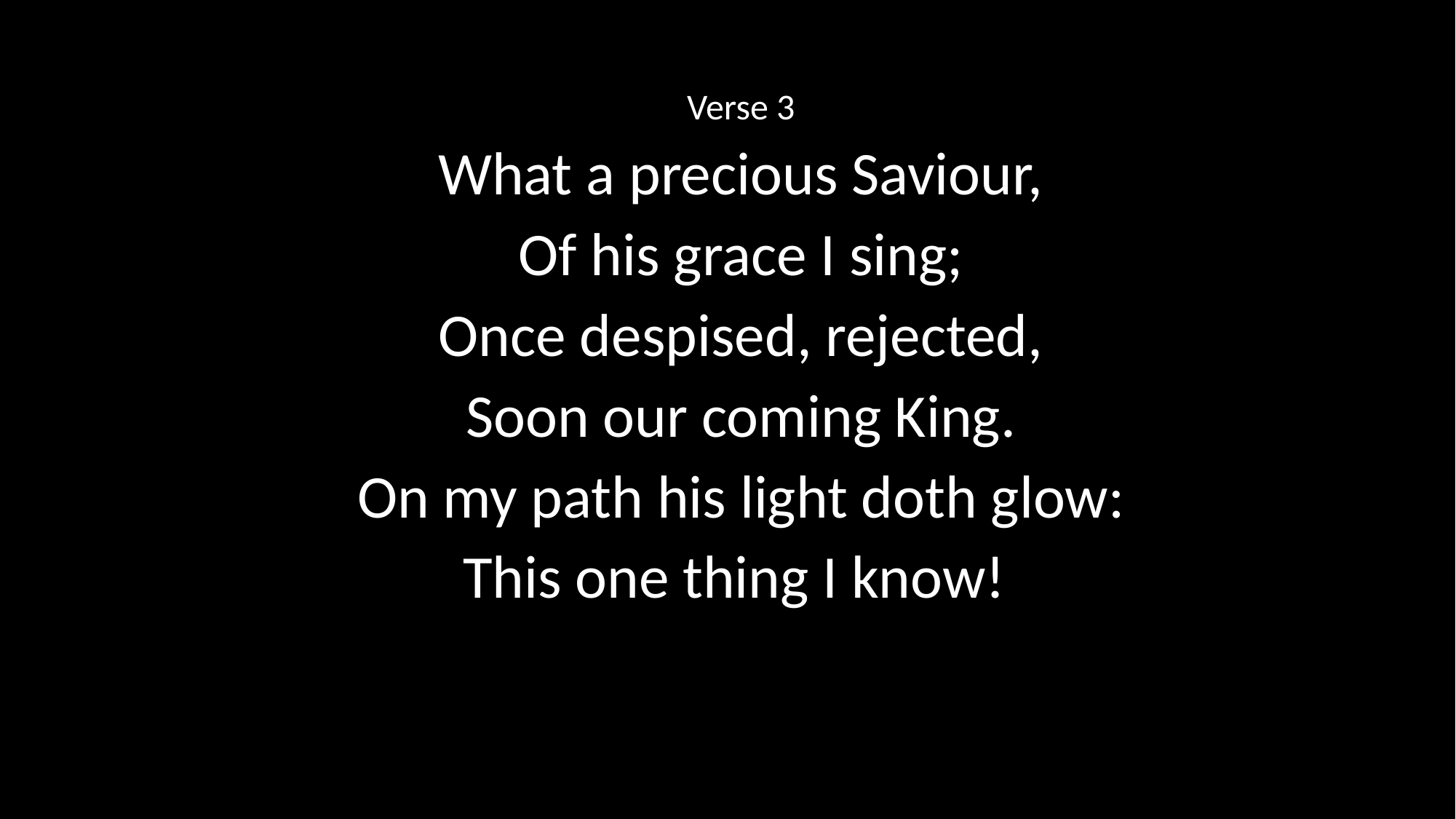

Verse 3
What a precious Saviour,
Of his grace I sing;
Once despised, rejected,
Soon our coming King.
On my path his light doth glow:
This one thing I know!